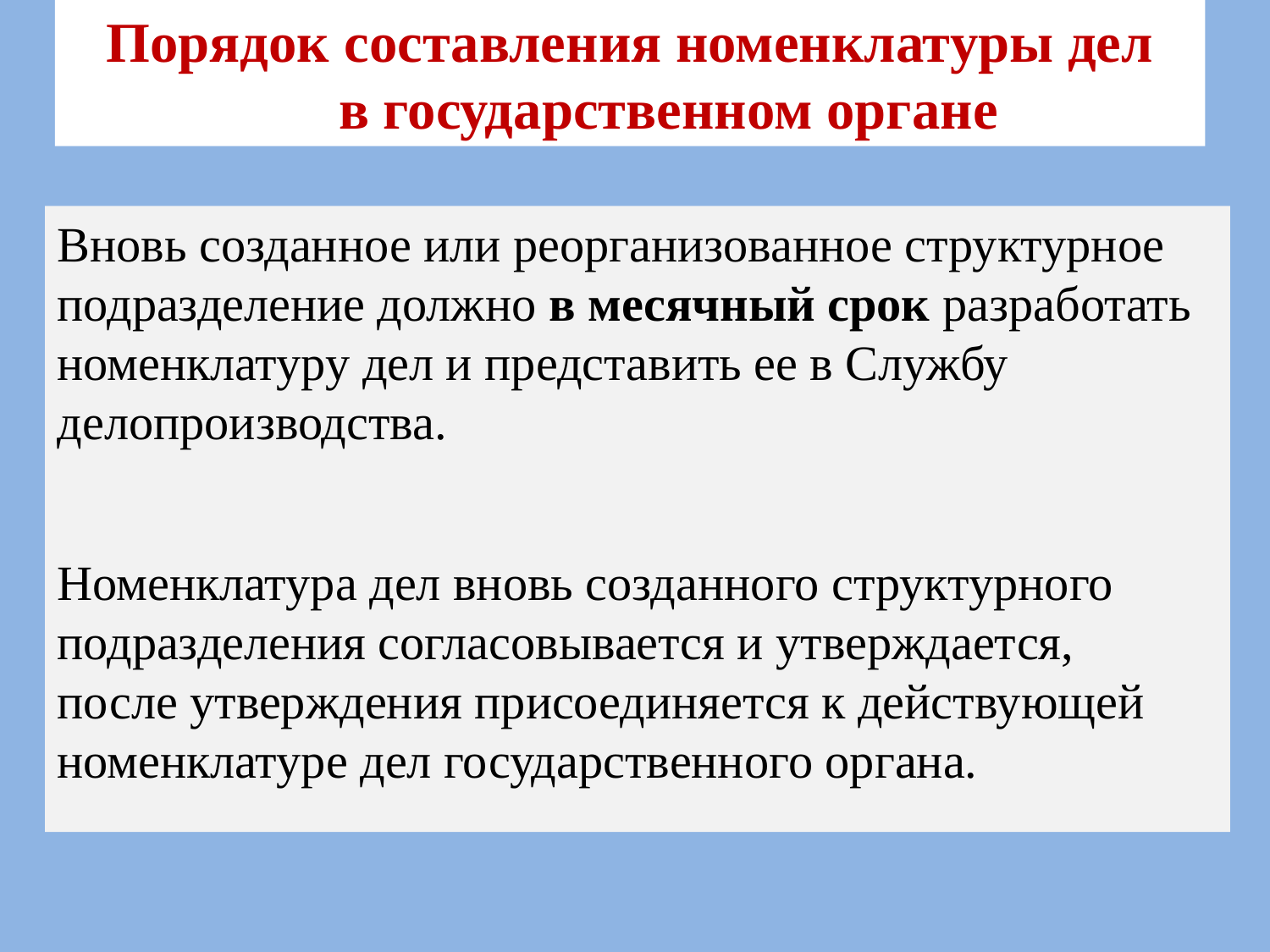

# Порядок составления номенклатуры дел в государственном органе
Вновь созданное или реорганизованное структурное подразделение должно в месячный срок разработать номенклатуру дел и представить ее в Службу делопроизводства.

Номенклатура дел вновь созданного структурного подразделения согласовывается и утверждается,
после утверждения присоединяется к действующей номенклатуре дел государственного органа.